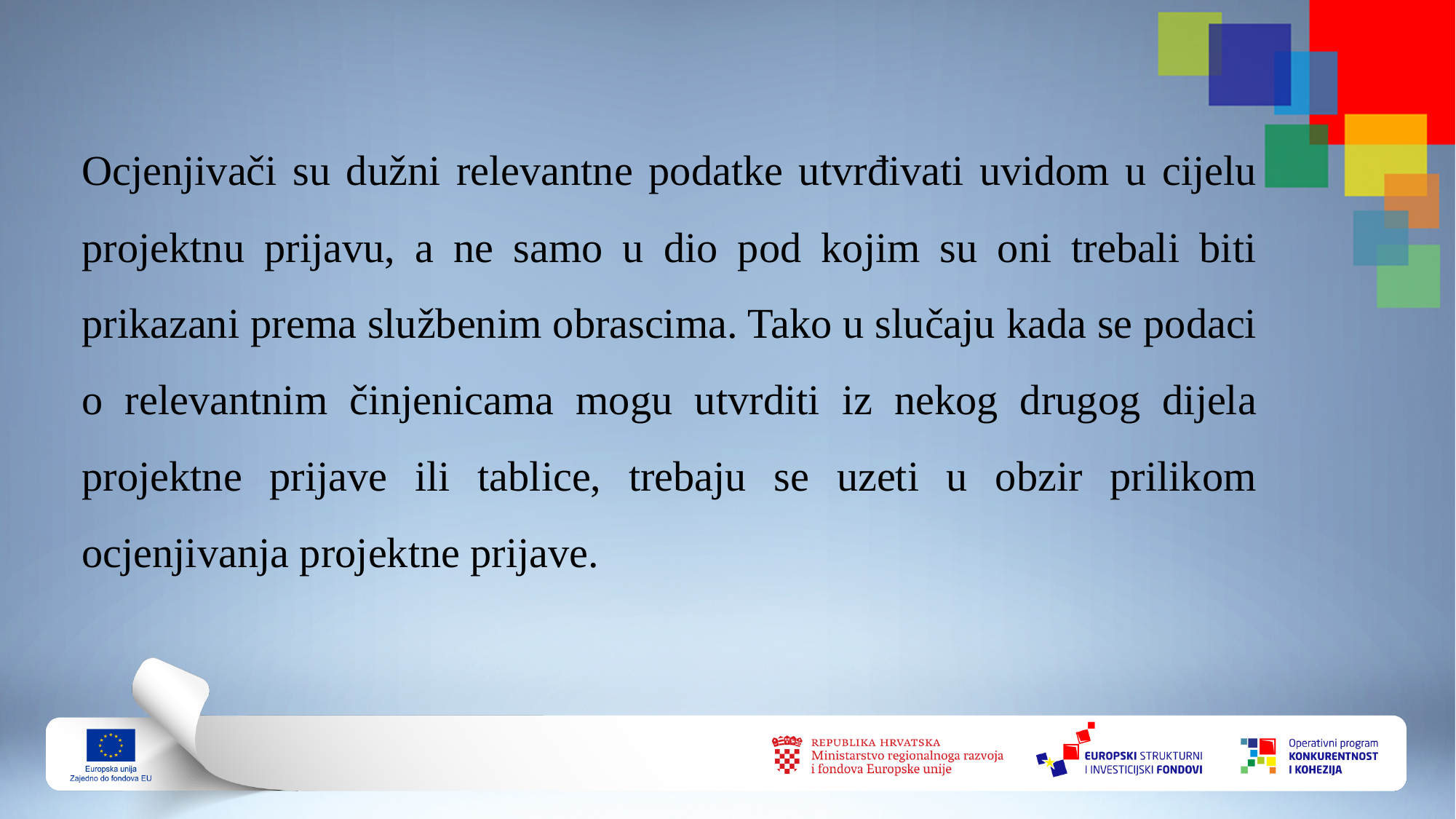

Ocjenjivači su dužni relevantne podatke utvrđivati uvidom u cijelu projektnu prijavu, a ne samo u dio pod kojim su oni trebali biti prikazani prema službenim obrascima. Tako u slučaju kada se podaci o relevantnim činjenicama mogu utvrditi iz nekog drugog dijela projektne prijave ili tablice, trebaju se uzeti u obzir prilikom ocjenjivanja projektne prijave.